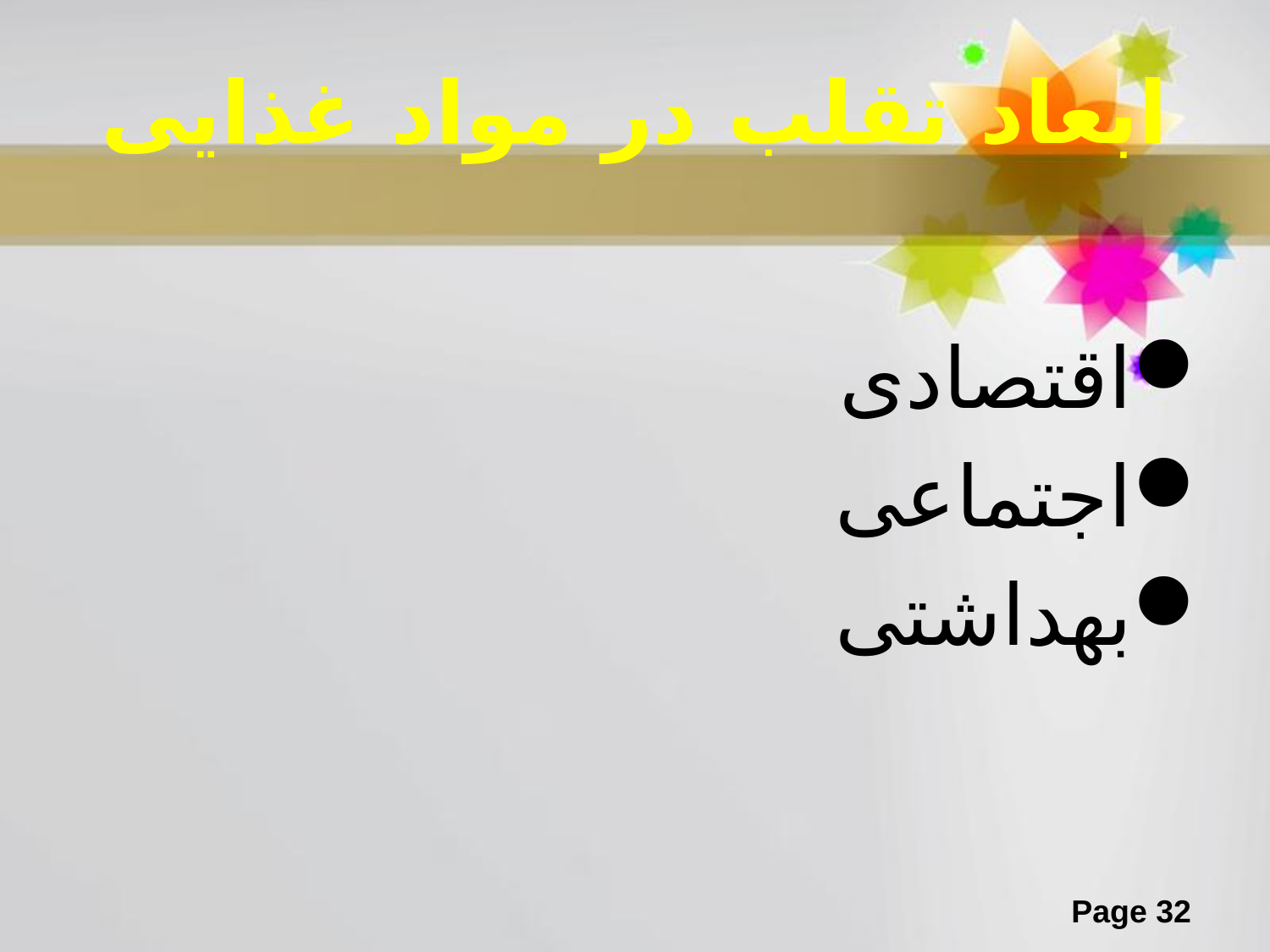

# ابعاد تقلب در مواد غذایی
اقتصادی
اجتماعی
بهداشتی